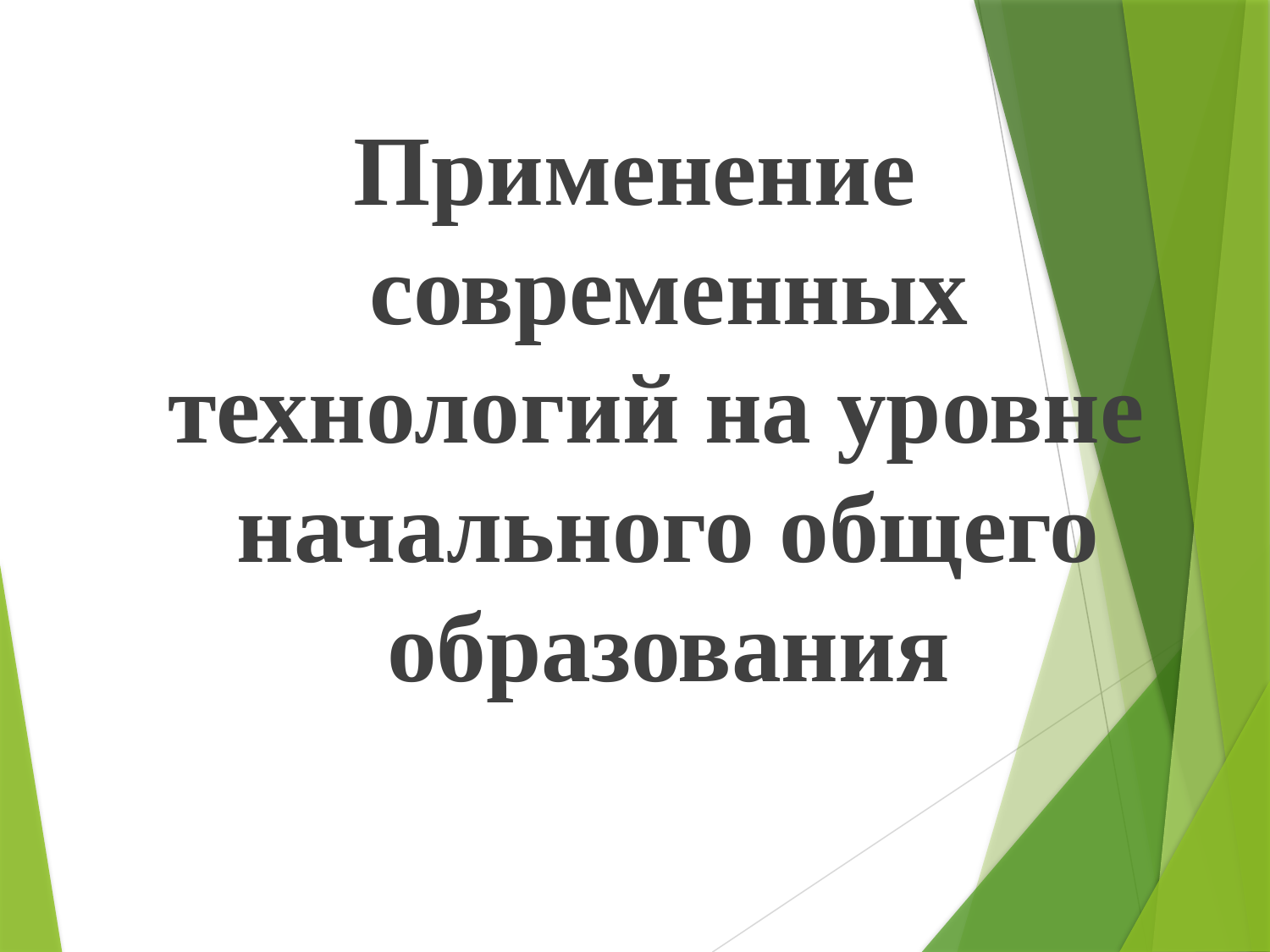

Применение современных технологий на уровне  начального общего образования